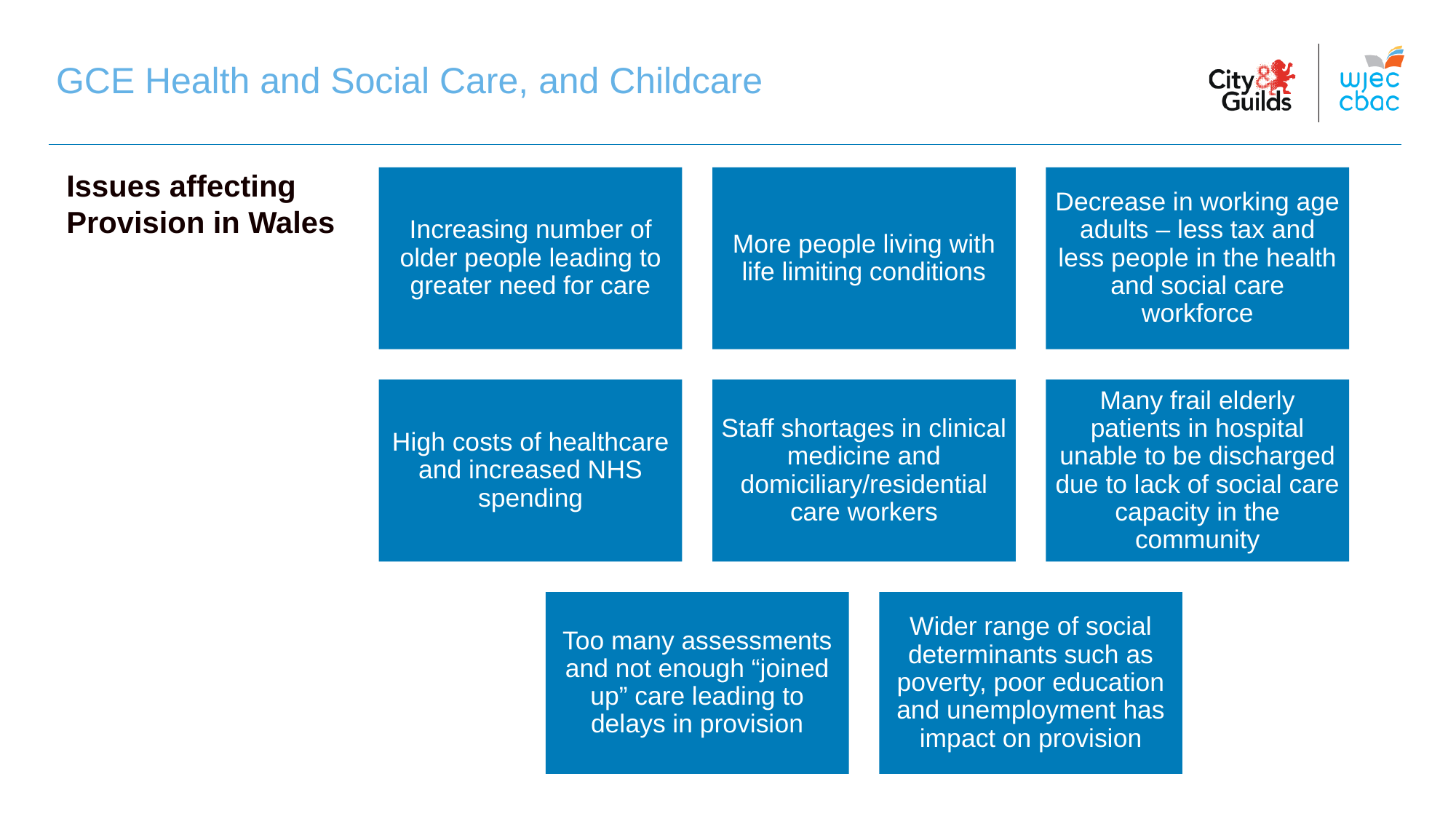

GCE Health and Social Care, and Childcare
Increasing number of older people leading to greater need for care
More people living with life limiting conditions
Decrease in working age adults – less tax and less people in the health and social care workforce
High costs of healthcare and increased NHS spending
Staff shortages in clinical medicine and domiciliary/residential care workers
Many frail elderly patients in hospital unable to be discharged due to lack of social care capacity in the community
Too many assessments and not enough “joined up” care leading to delays in provision
Wider range of social determinants such as poverty, poor education and unemployment has impact on provision
Issues affecting
Provision in Wales